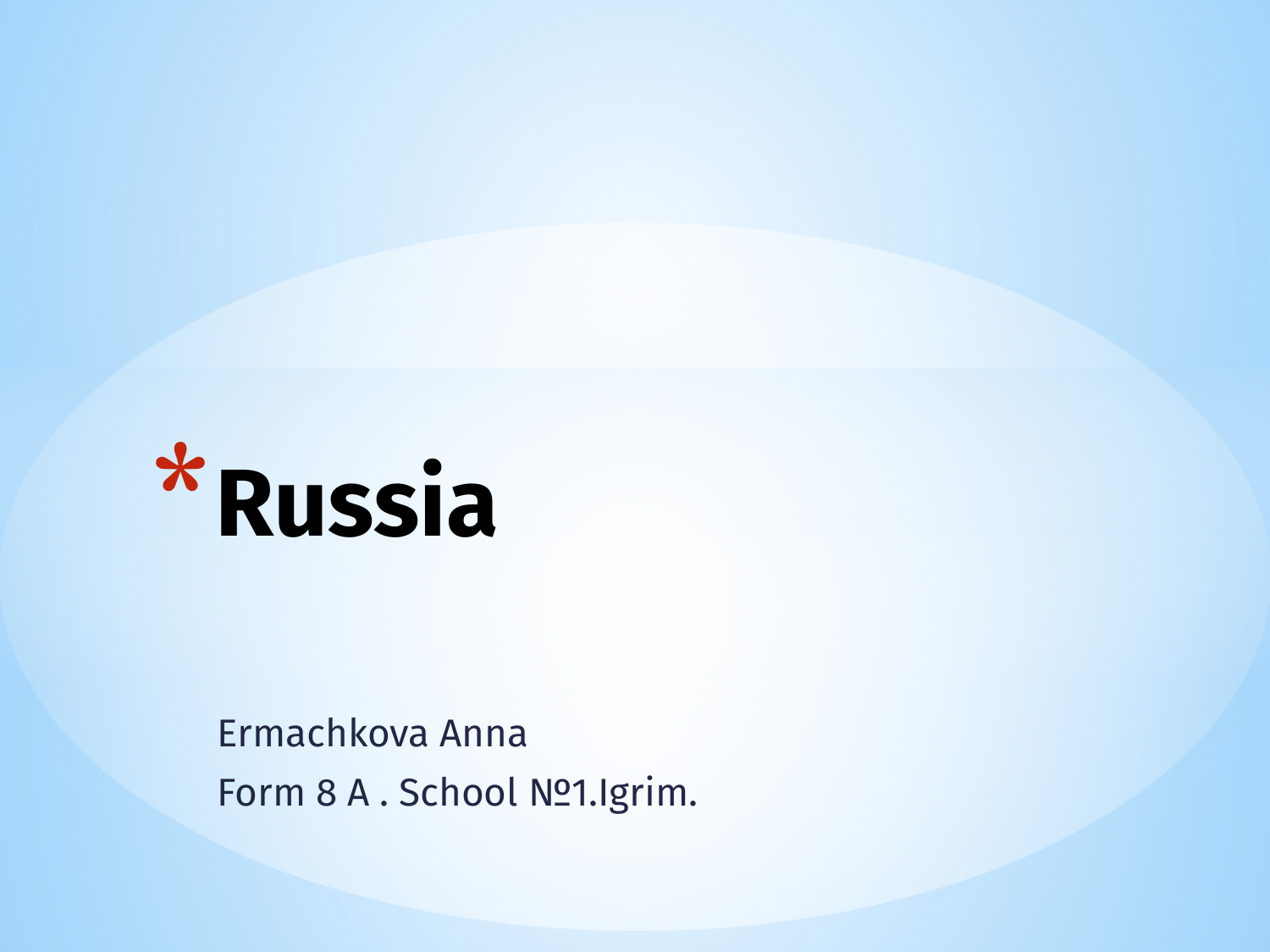

# Russia
Ermachkova Anna
Form 8 A . School №1.Igrim.